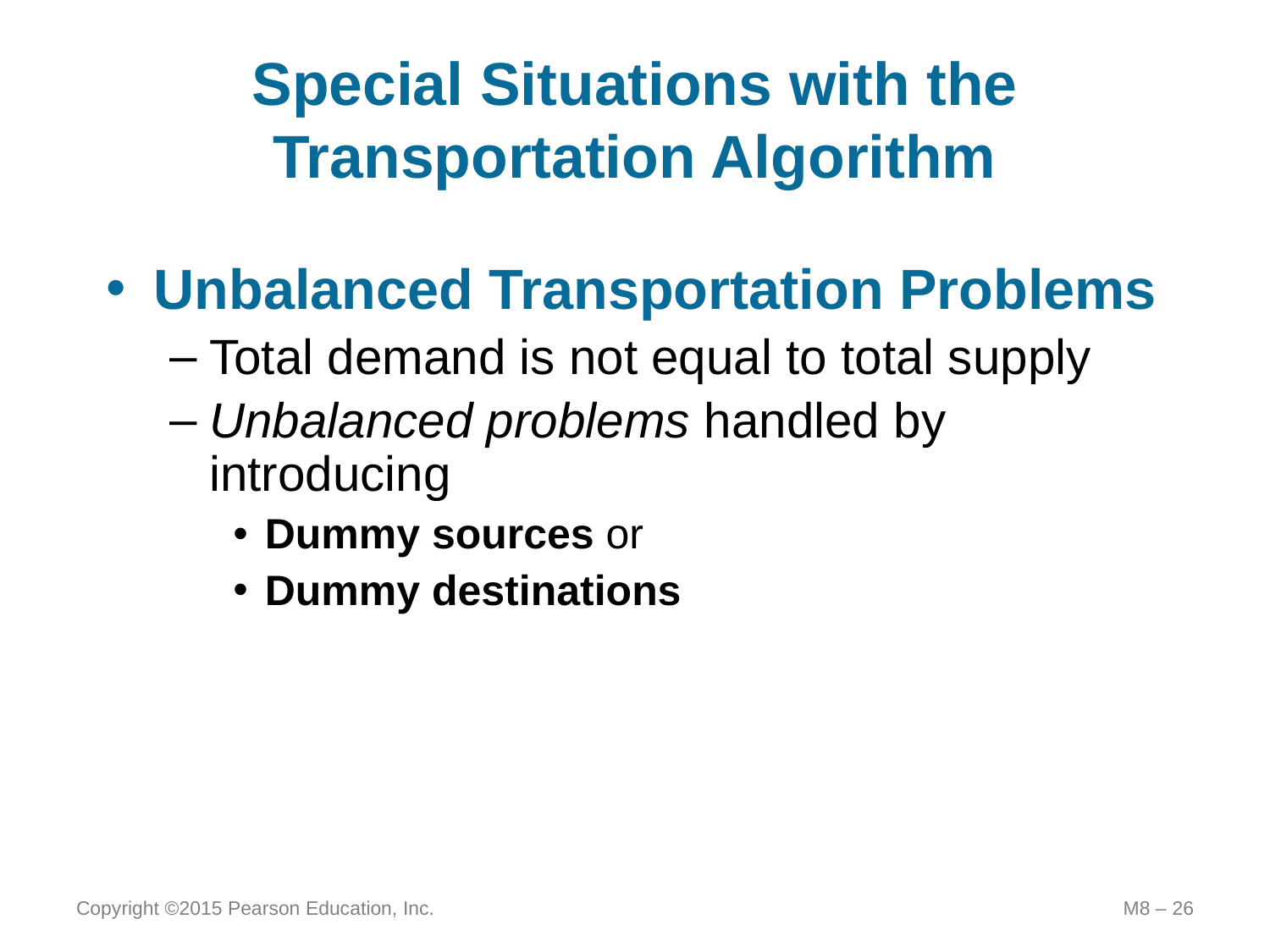

# Special Situations with the Transportation Algorithm
Unbalanced Transportation Problems
Total demand is not equal to total supply
Unbalanced problems handled by introducing
Dummy sources or
Dummy destinations

Copyright ©2015 Pearson Education, Inc.
M8 – 26